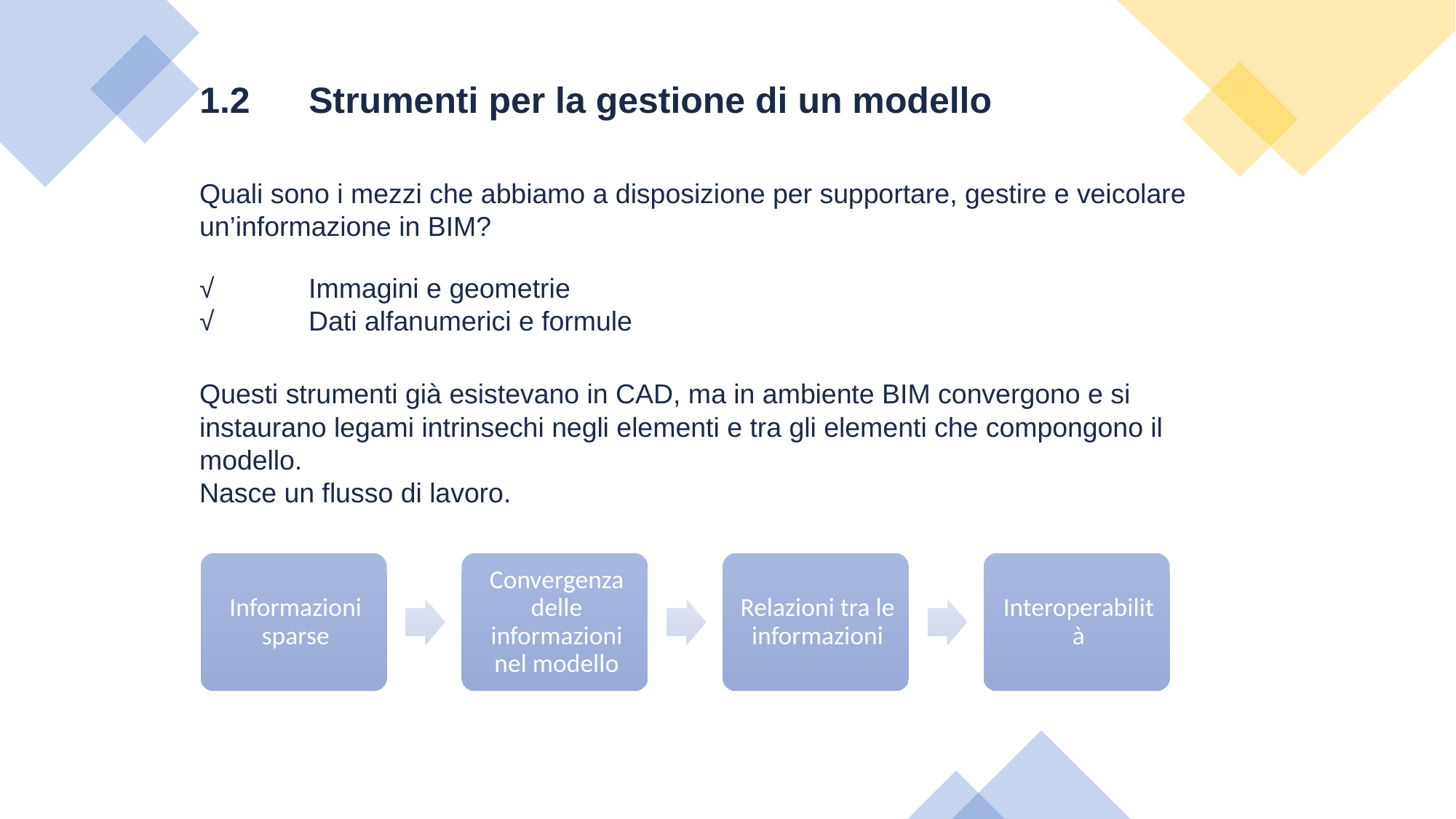

1.2	Strumenti per la gestione di un modello

Quali sono i mezzi che abbiamo a disposizione per supportare, gestire e veicolare un’informazione in BIM?
√	Immagini e geometrie
√	Dati alfanumerici e formule
Questi strumenti già esistevano in CAD, ma in ambiente BIM convergono e si instaurano legami intrinsechi negli elementi e tra gli elementi che compongono il modello.
Nasce un flusso di lavoro.
Informazioni sparse

Convergenza delle informazioni nel modello

Relazioni tra le informazioni

Interoperabilità